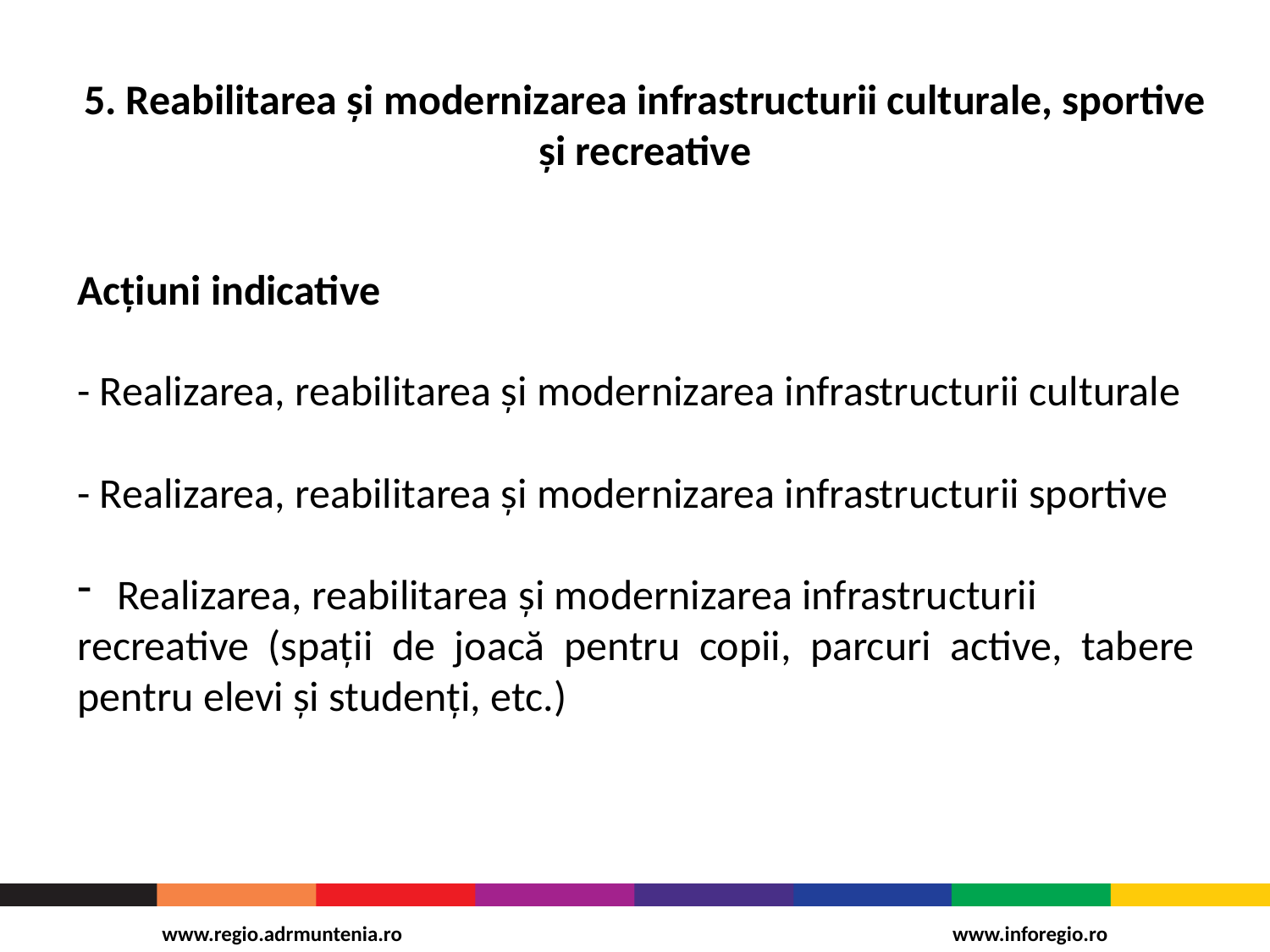

# 5. Reabilitarea și modernizarea infrastructurii culturale, sportive și recreative

Acțiuni indicative

- Realizarea, reabilitarea și modernizarea infrastructurii culturale

- Realizarea, reabilitarea și modernizarea infrastructurii sportive

 Realizarea, reabilitarea şi modernizarea infrastructurii
recreative (spații de joacă pentru copii, parcuri active, tabere pentru elevi și studenți, etc.)